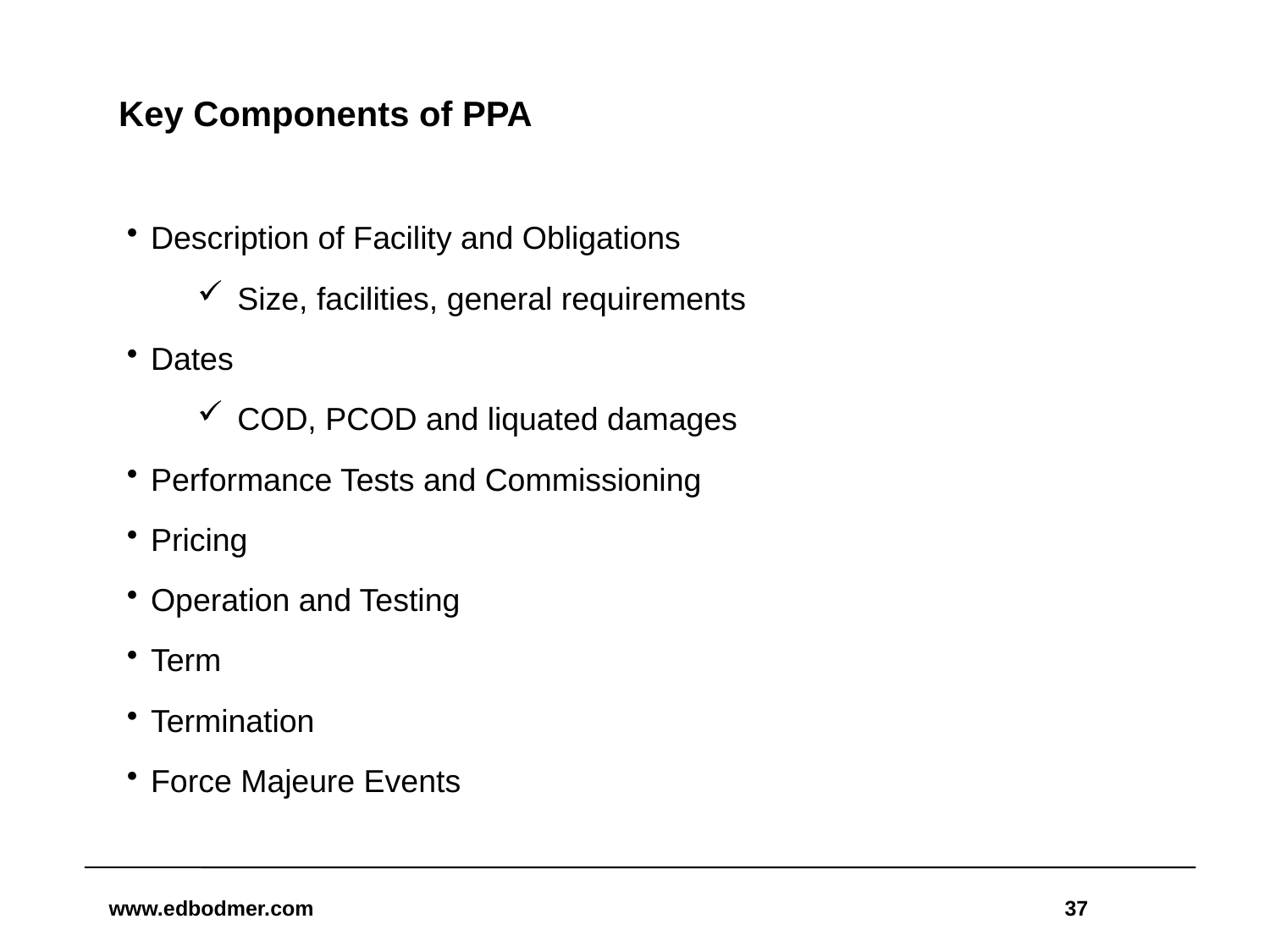

# Key Components of PPA
Description of Facility and Obligations
Size, facilities, general requirements
Dates
COD, PCOD and liquated damages
Performance Tests and Commissioning
Pricing
Operation and Testing
Term
Termination
Force Majeure Events